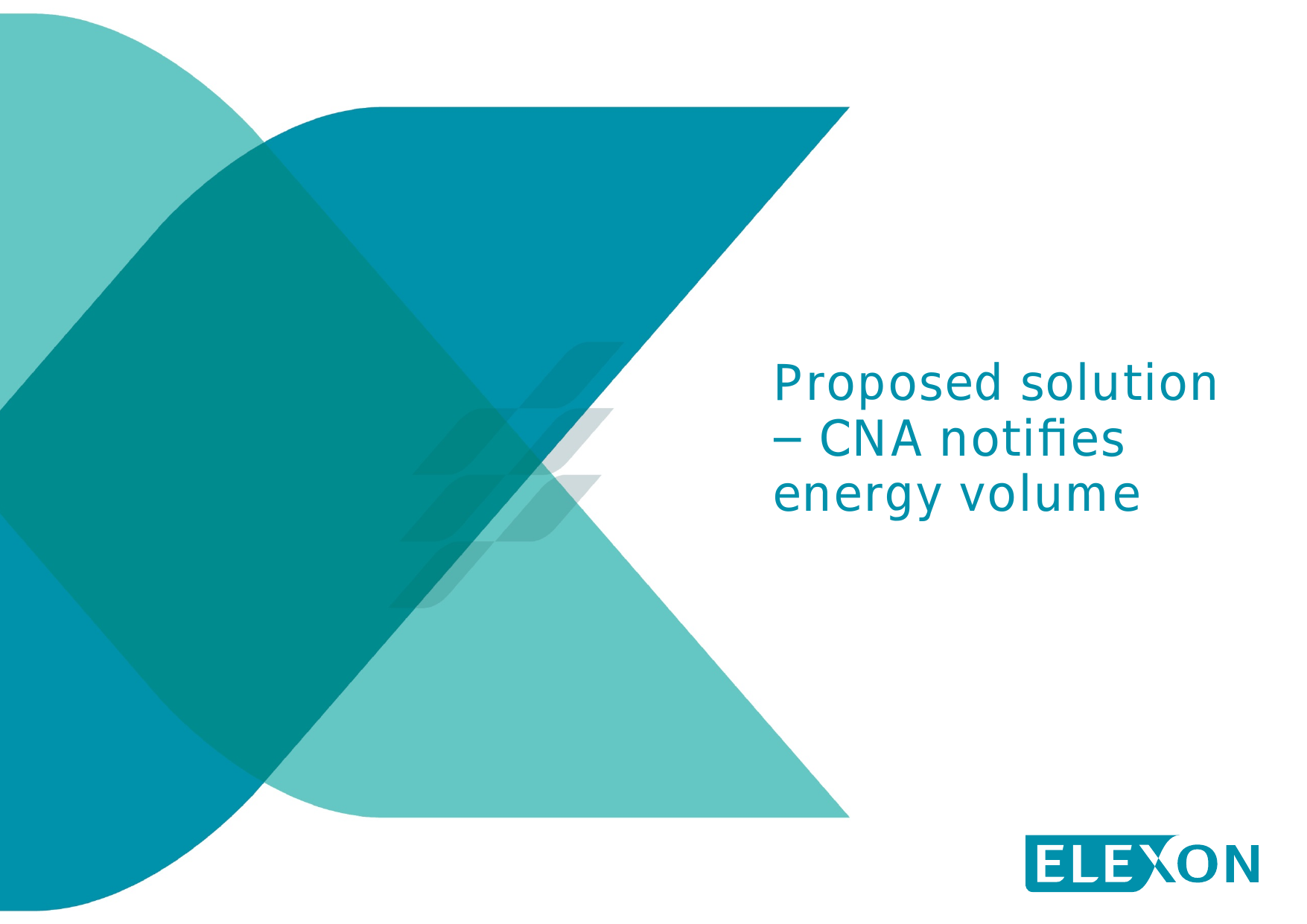

# Proposed solution – CNA notifies energy volume